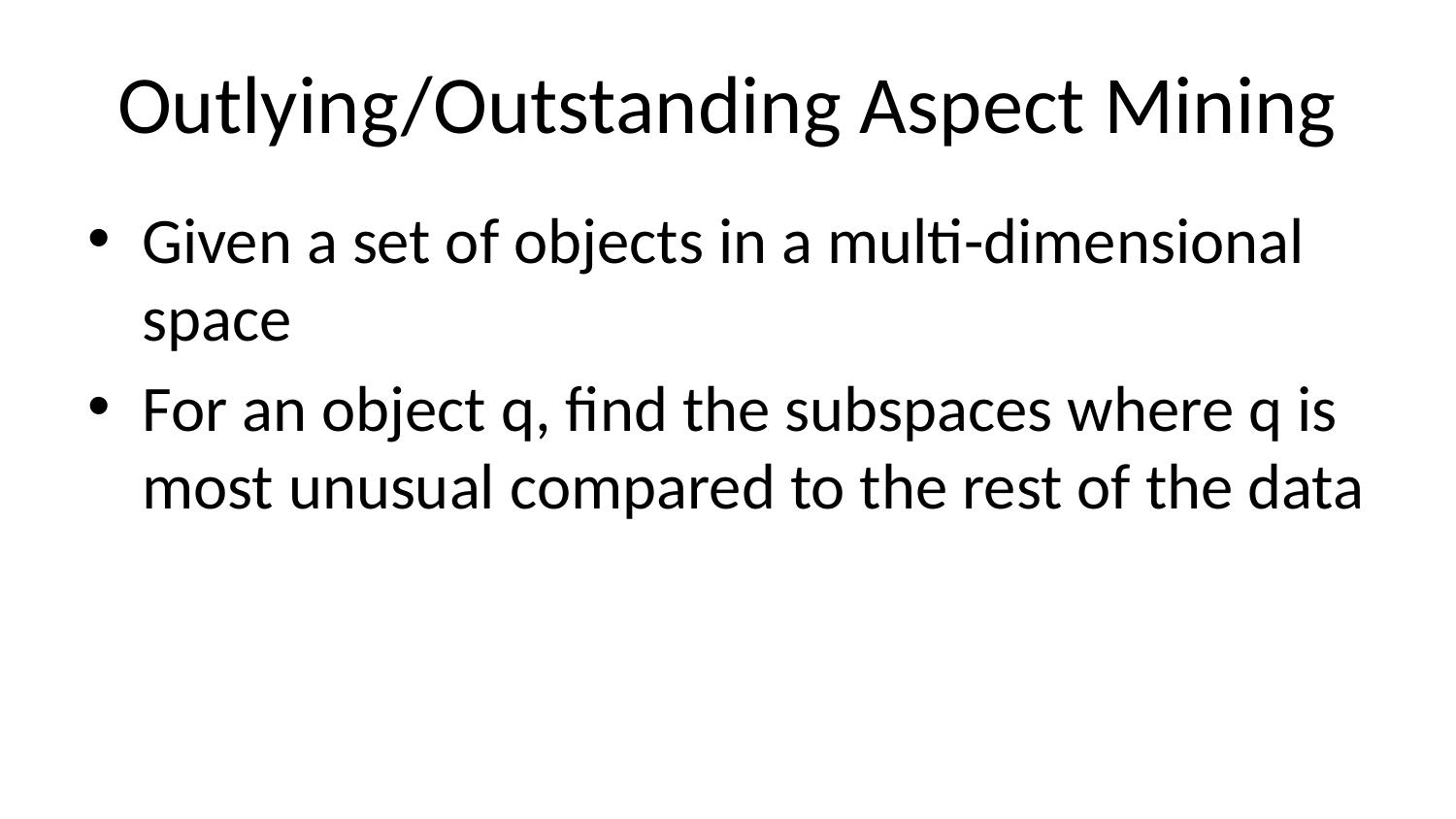

# Outlying/Outstanding Aspect Mining
Given a set of objects in a multi-dimensional space
For an object q, find the subspaces where q is most unusual compared to the rest of the data